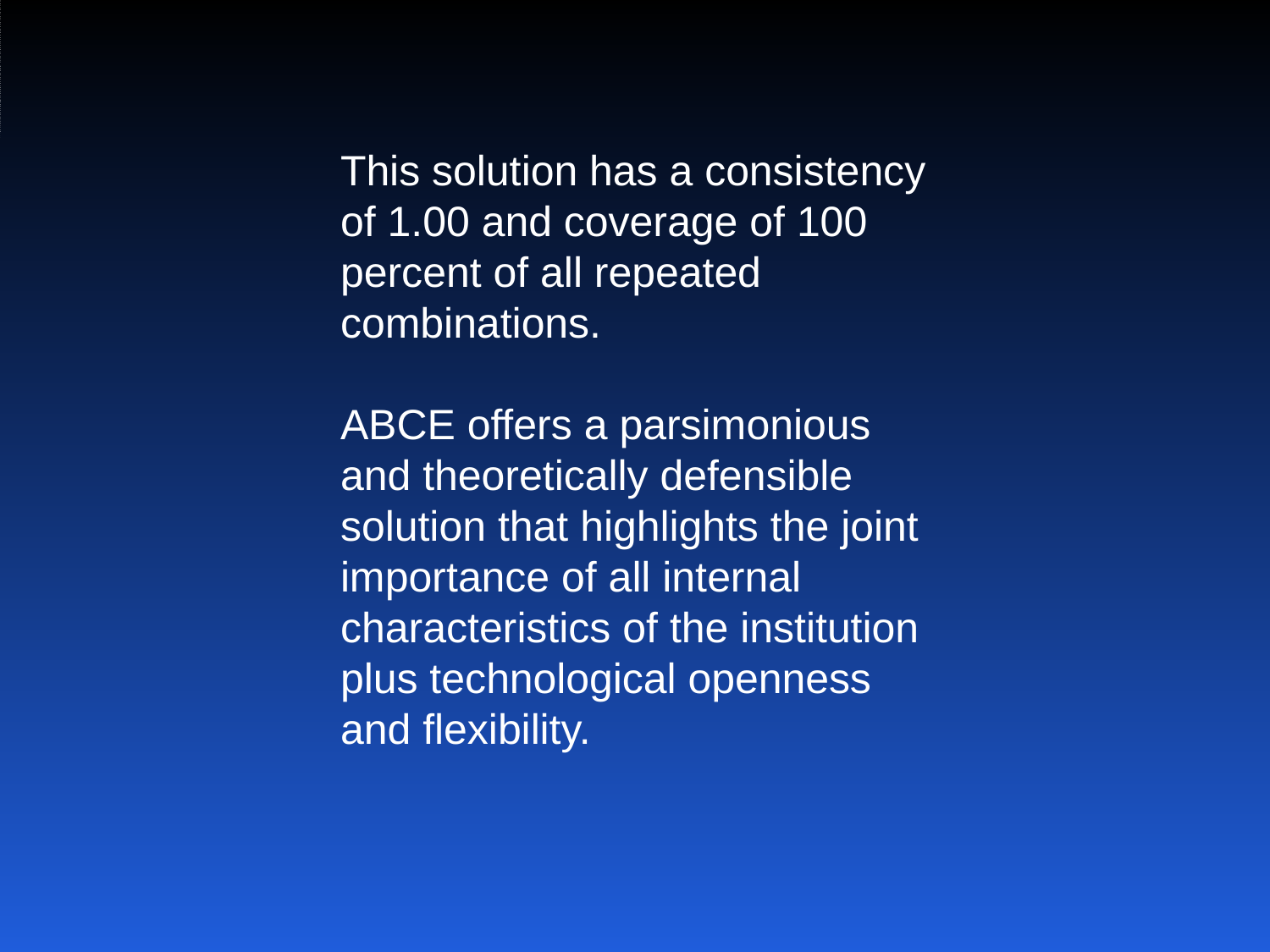

# This solution has a consistency of 1.00 and coverage of 100 percent of all re...
This solution has a consistency of 1.00 and coverage of 100 percent of all repeated combinations.

ABCE offers a parsimonious and theoretically defensible solution that highlights the joint importance of all internal characteristics of the institution plus technological openness and flexibility.